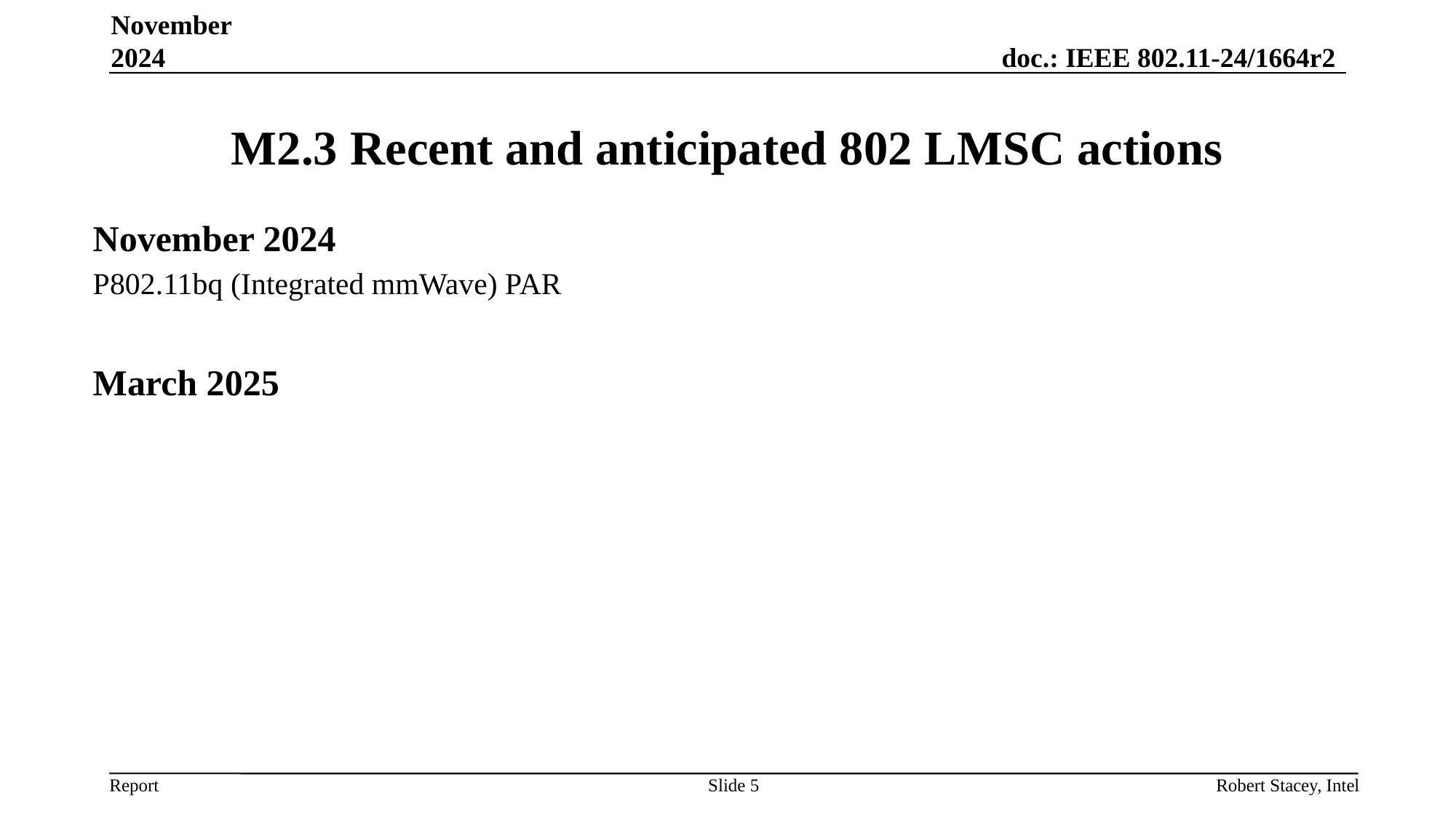

November 2024
# M2.3 Recent and anticipated 802 LMSC actions
November 2024
P802.11bq (Integrated mmWave) PAR

March 2025

Slide 5
Robert Stacey, Intel